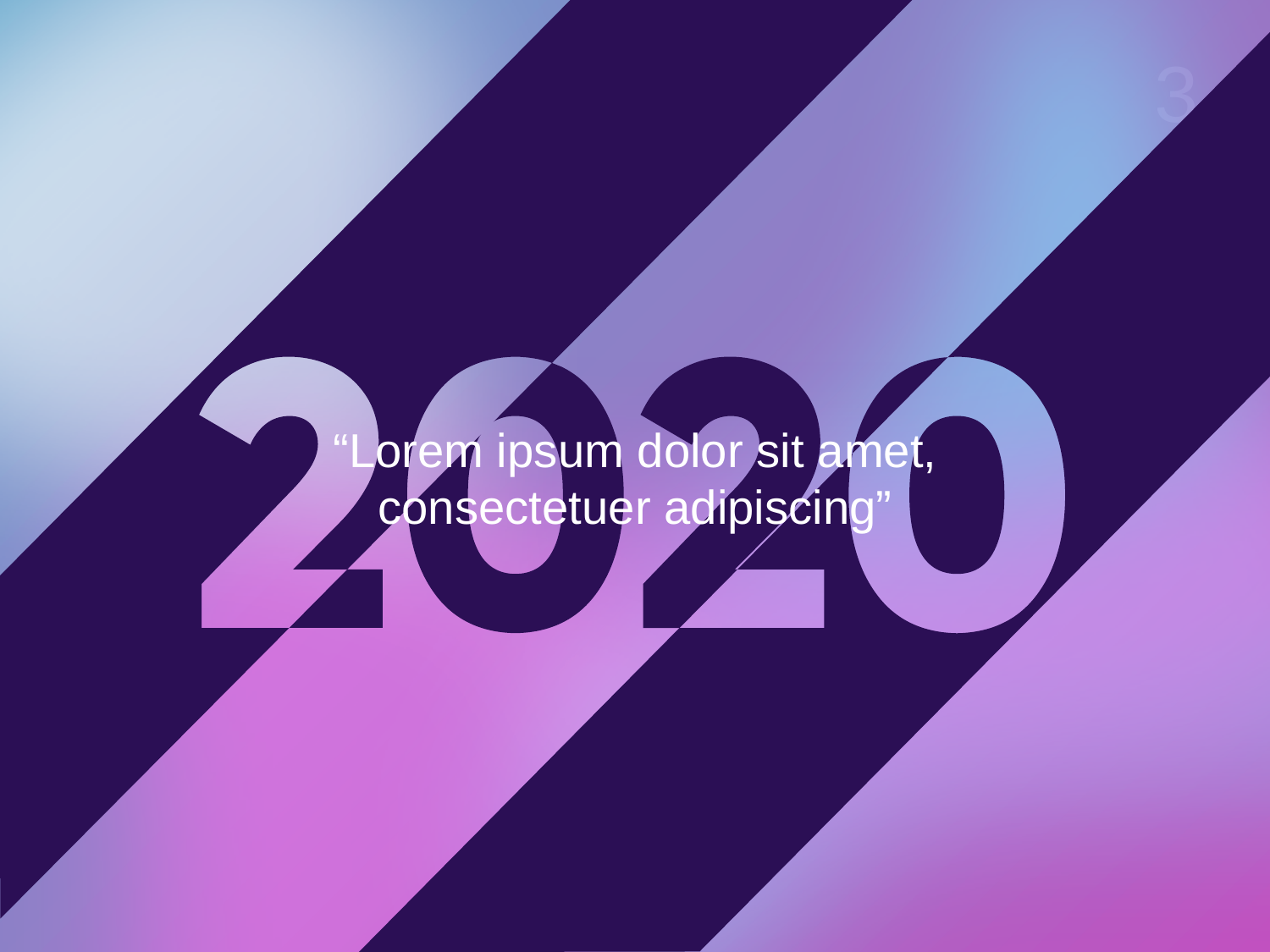

“Lorem ipsum dolor sit amet, consectetuer adipiscing”